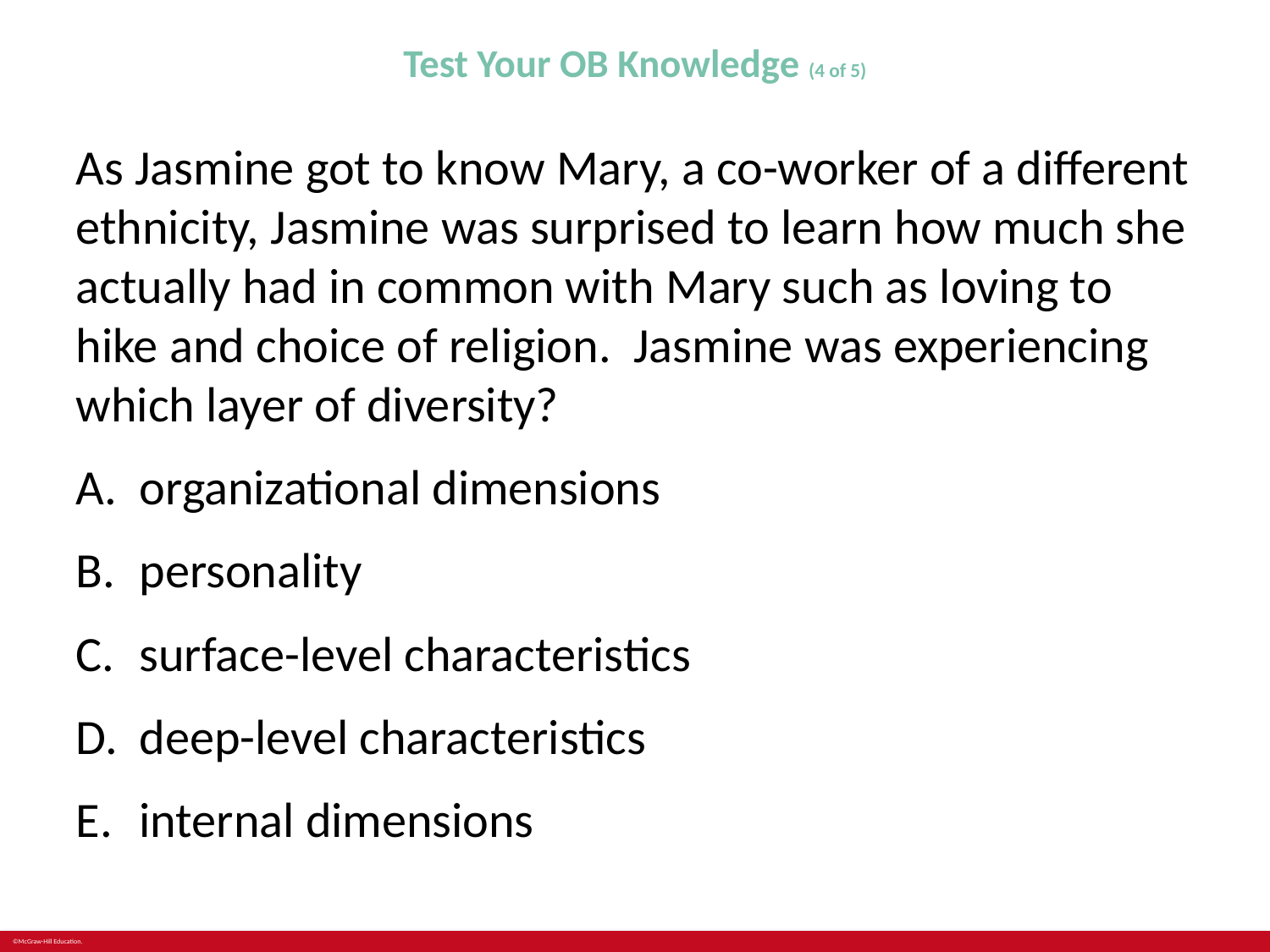

# Test Your OB Knowledge (4 of 5)
As Jasmine got to know Mary, a co-worker of a different ethnicity, Jasmine was surprised to learn how much she actually had in common with Mary such as loving to hike and choice of religion.  Jasmine was experiencing which layer of diversity?
organizational dimensions
personality
surface-level characteristics
deep-level characteristics
internal dimensions